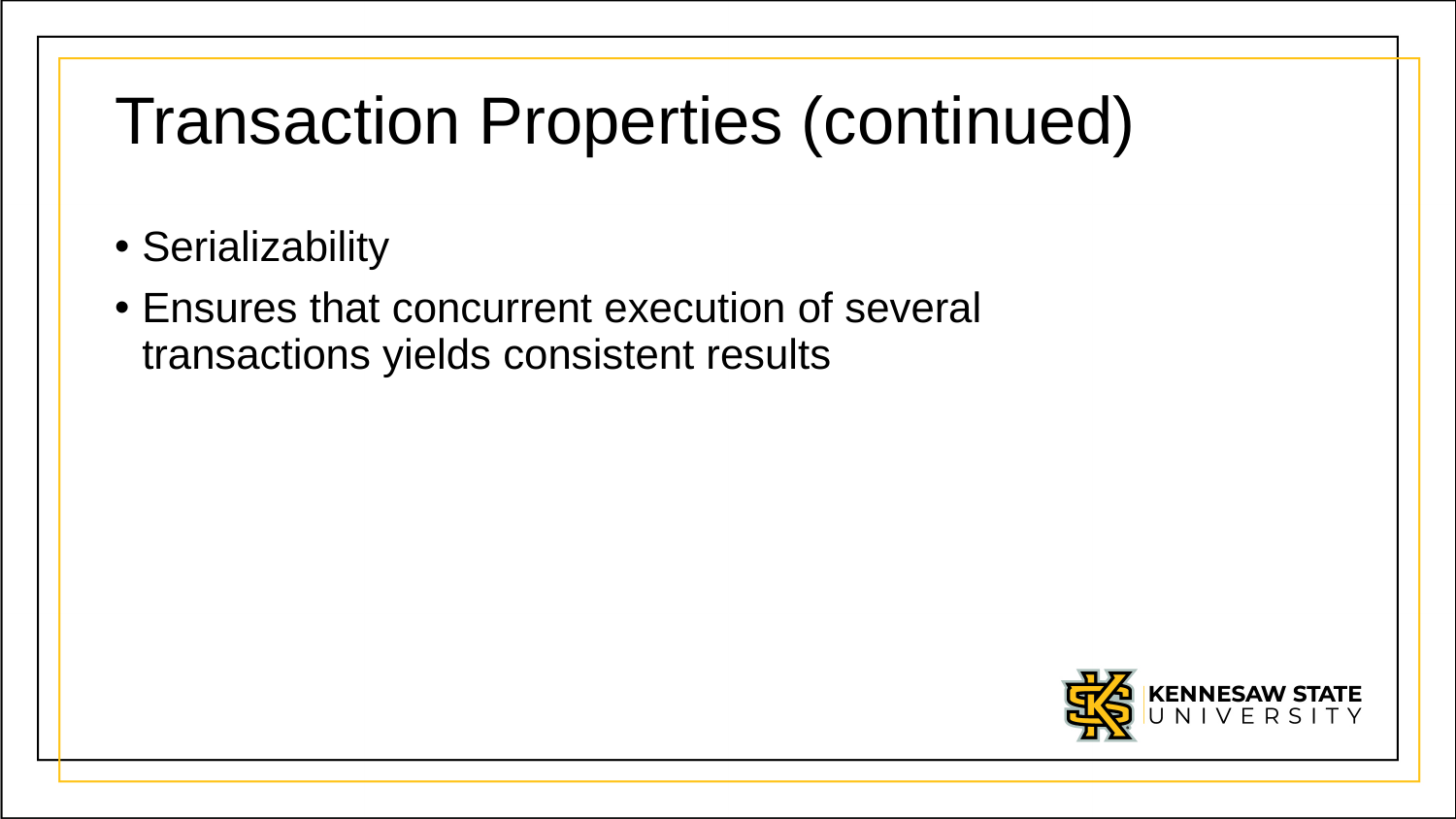

# Transaction Properties (continued)
Serializability
Ensures that concurrent execution of several
transactions yields consistent results